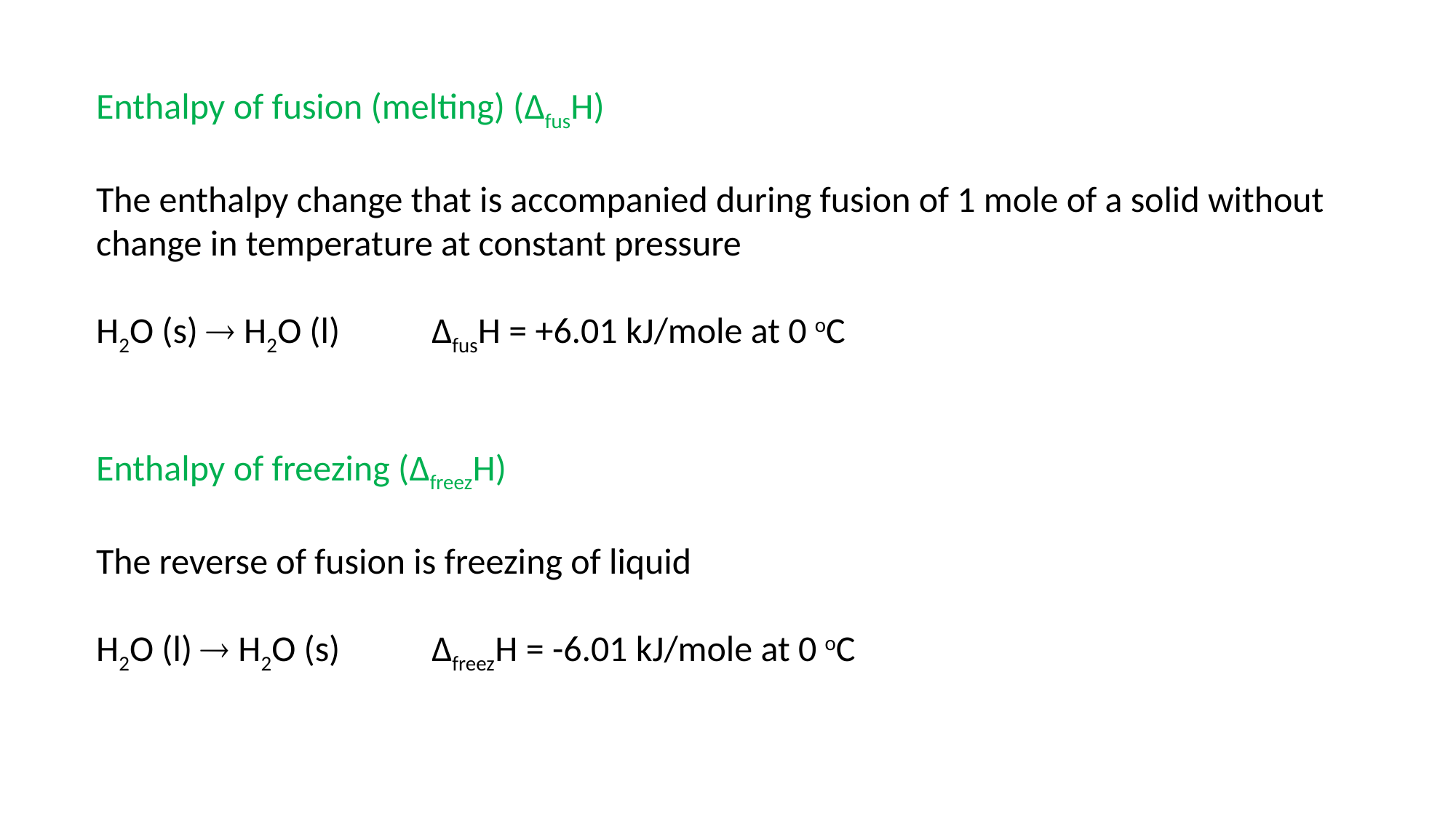

Enthalpy of fusion (melting) (∆fusH)

The enthalpy change that is accompanied during fusion of 1 mole of a solid without change in temperature at constant pressure

H2O (s) → H2O (l) 	 ∆fusH = +6.01 kJ/mole at 0 oC

Enthalpy of freezing (∆freezH)

The reverse of fusion is freezing of liquid

H2O (l) → H2O (s) 	 ∆freezH = -6.01 kJ/mole at 0 oC